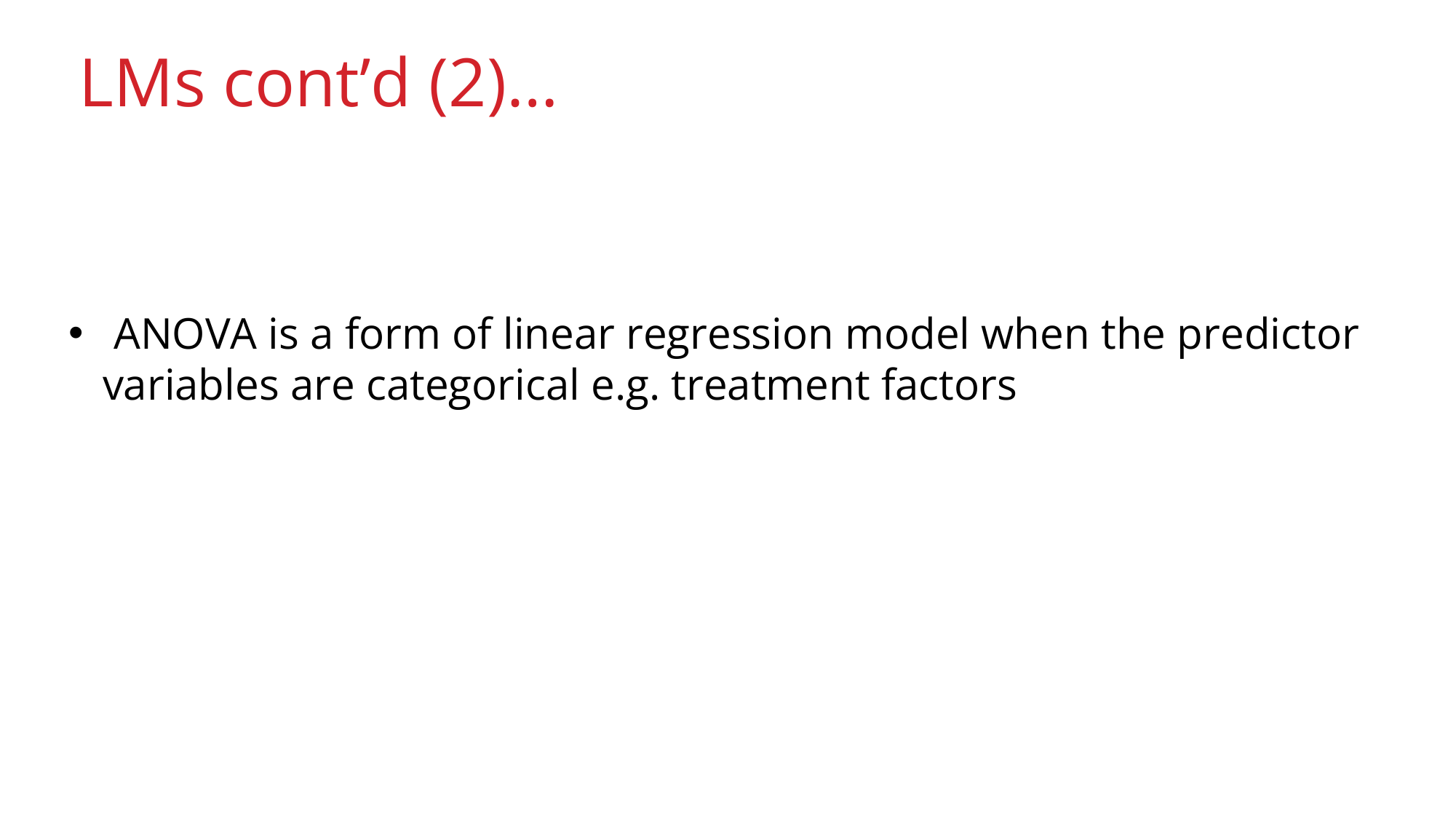

# LMs cont’d (2)…

 ANOVA is a form of linear regression model when the predictor variables are categorical e.g. treatment factors